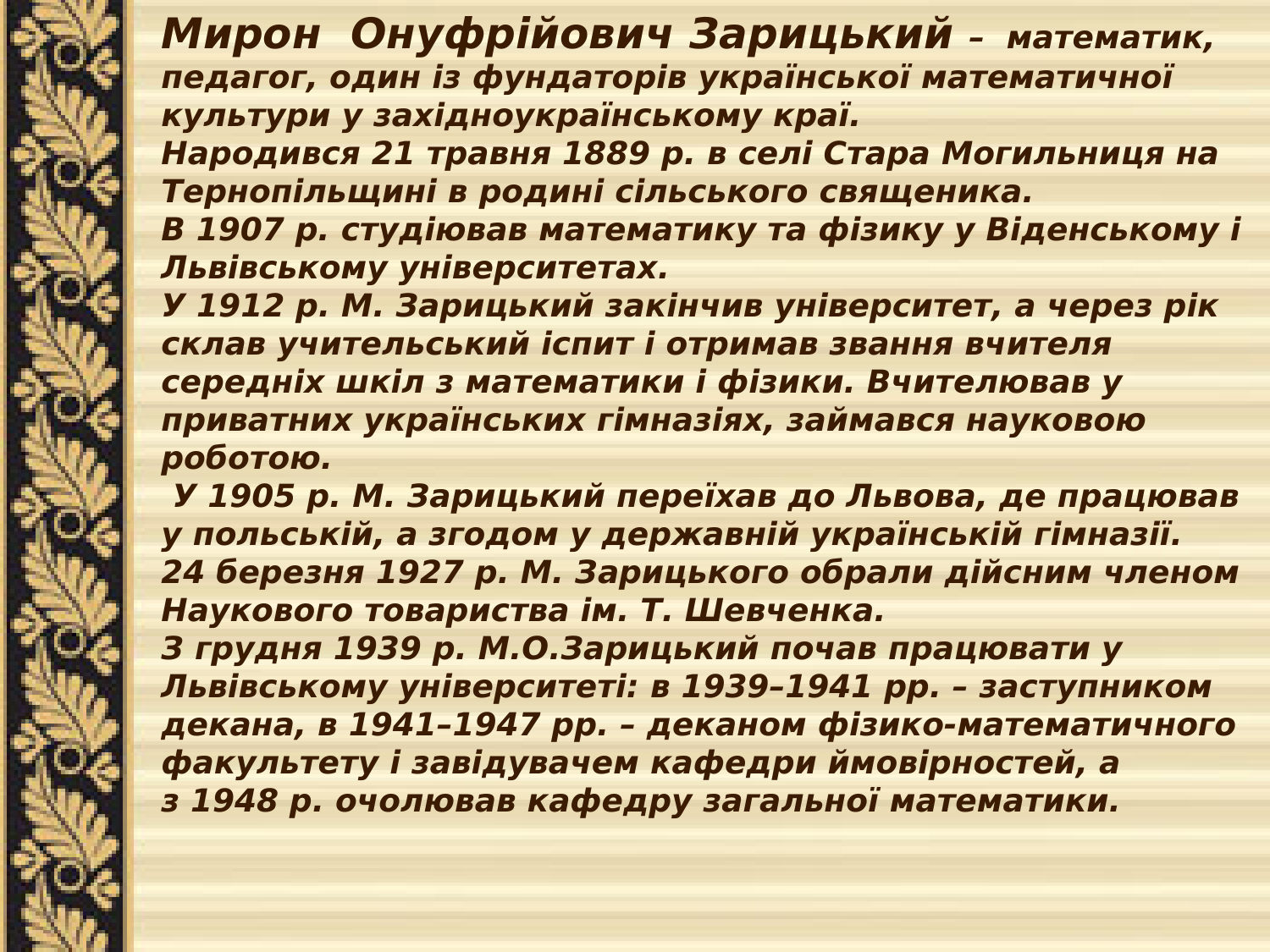

Мирон  Онуфрійович Зарицький –  математик, педагог, один із фундаторів української математичної культури у західноукраїнському краї.
Народився 21 травня 1889 р. в селі Стара Могильниця на Тернопільщині в родині сільського священика.
В 1907 р. студіював математику та фізику у Віденському і Львівському університетах.
У 1912 р. М. Зарицький закінчив університет, а через рік склав учительський іспит і отримав звання вчителя середніх шкіл з математики і фізики. Вчителював у приватних українських гімназіях, займався науковою роботою.
 У 1905 р. М. Зарицький переїхав до Львова, де працював у польській, а згодом у державній українській гімназії.
24 березня 1927 р. М. Зарицького обрали дійсним членом Наукового товариства ім. Т. Шевченка.
З грудня 1939 р. М.О.Зарицький почав працювати у Львівському університеті: в 1939–1941 рр. – заступником декана, в 1941–1947 рр. – деканом фізико-математичного факультету і завідувачем кафедри ймовірностей, а
з 1948 р. очолював кафедру загальної математики.